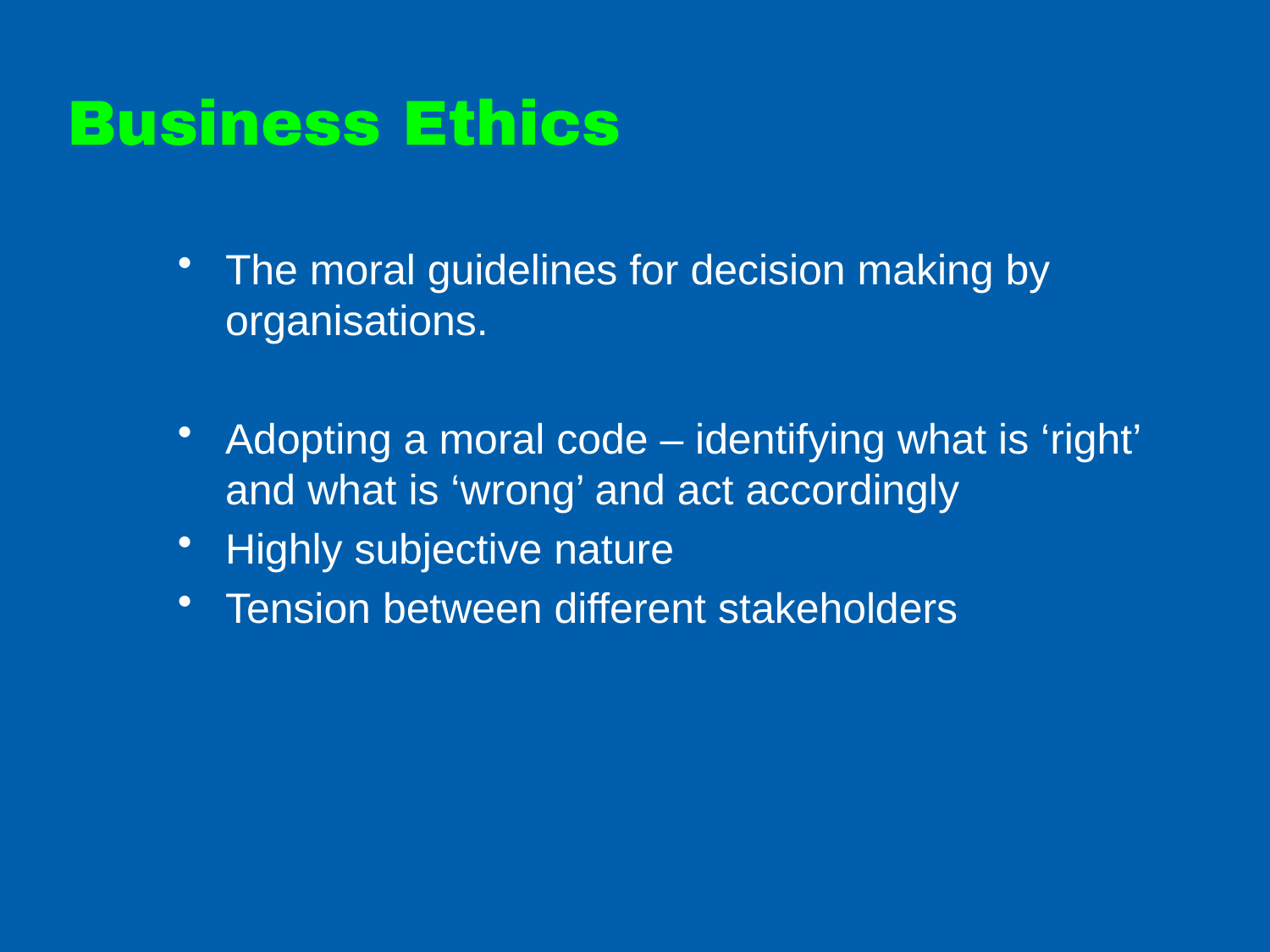

# Business Ethics
The moral guidelines for decision making by organisations.

Adopting a moral code – identifying what is ‘right’ and what is ‘wrong’ and act accordingly
Highly subjective nature
Tension between different stakeholders